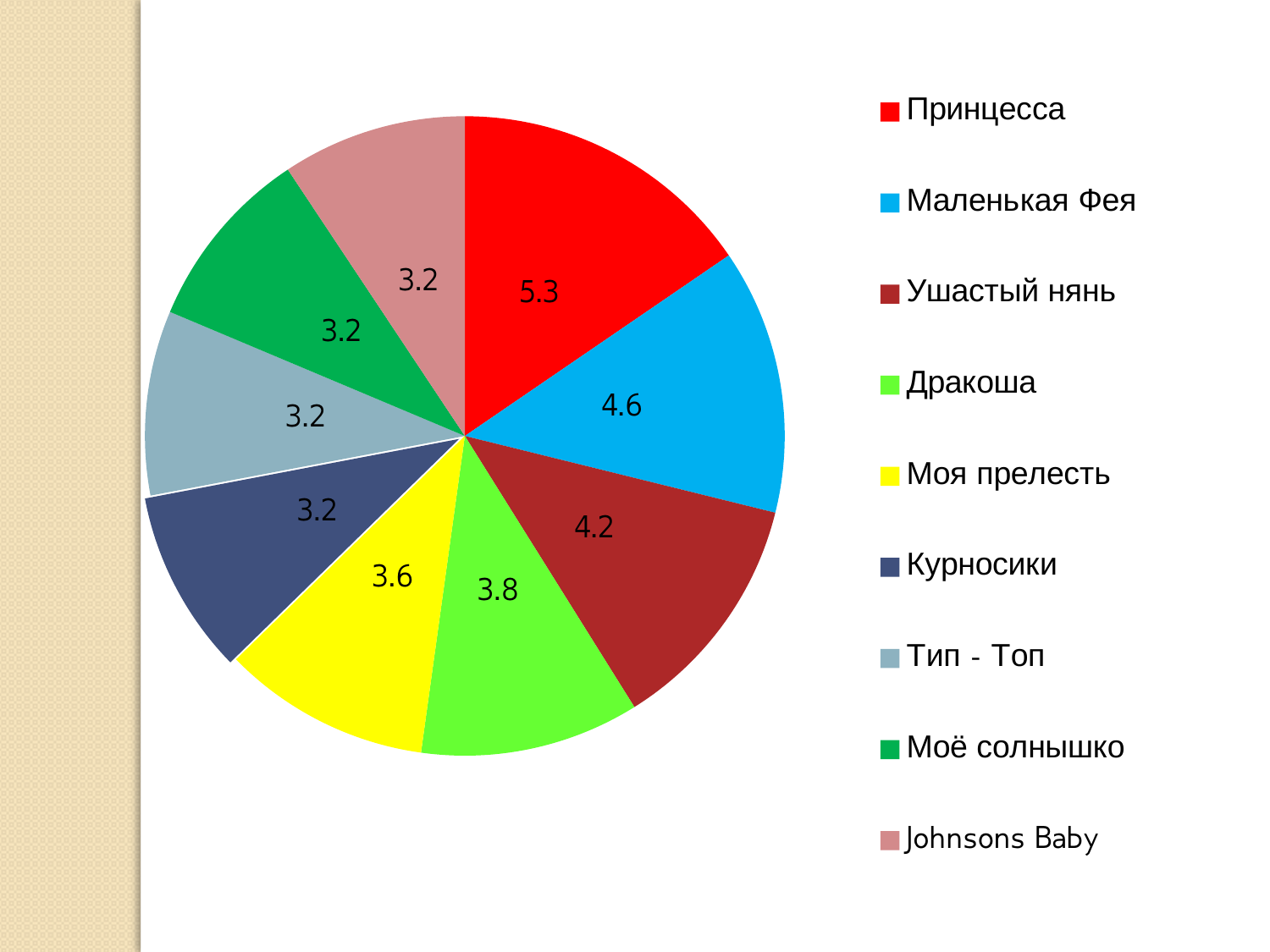

### Chart

| Category | Продажи |
|---|---|
| Принцесса | 5.3 |
| Маленькая Фея | 4.6 |
| Ушастый нянь | 4.2 |
| Дракоша | 3.8 |
| Моя прелесть | 3.6 |
| Курносики | 3.2 |
| Тип - Топ | 3.2 |
| Моё солнышко | 3.2 |
| Johnsons Baby | 3.2 |